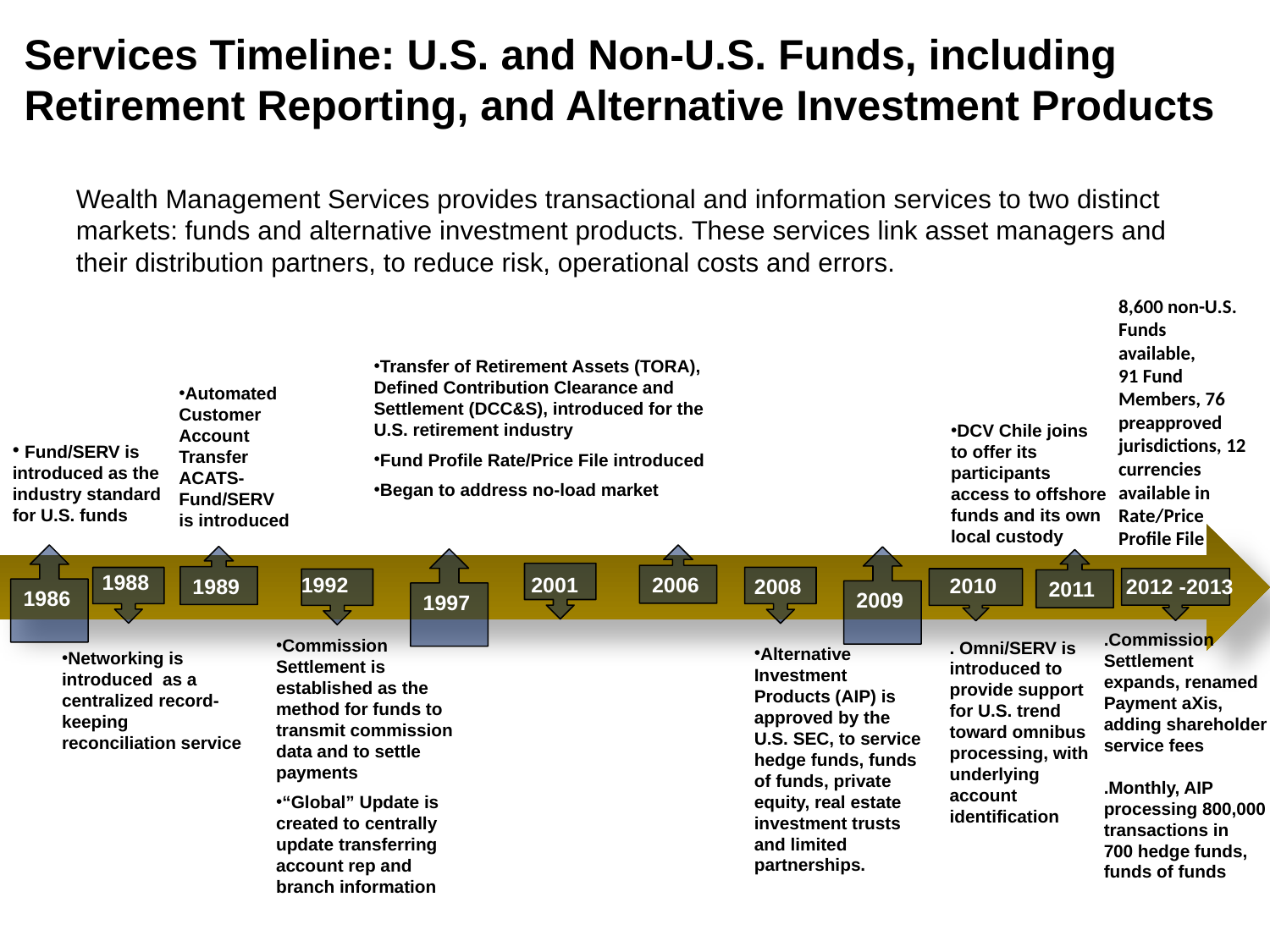

# Services Timeline: U.S. and Non-U.S. Funds, including         Retirement Reporting, and Alternative Investment Products
Wealth Management Services provides transactional and information services to three distinct markets: mutual funds, managed accounts and alternative investment products. These services link asset managers and their distribution partners, lowering risk, operational costs and errors.
Wealth Management Services provides transactional and information services to two distinct markets: funds and alternative investment products. These services link asset managers and their distribution partners, to reduce risk, operational costs and errors.

DCV Chile joins to offer its participants access to offshore funds and its own local custody

8,600 non-U.S.  Funds
available,
91 Fund Members, 76 preapproved jurisdictions, 12 currencies available in Rate/Price Profile File
Transfer of Retirement Assets (TORA), Defined Contribution Clearance and Settlement (DCC&S), introduced for the U.S. retirement industry
Fund Profile Rate/Price File introduced
Began to address no-load market
Automated Customer Account Transfer  ACATS-Fund/SERV is introduced
 Fund/SERV is introduced as the industry standard    for U.S. funds

1986
2006
1989
2009
1997
2011
1988

1992
2001
2010
2008

2012 -2013

.Commission Settlement
expands, renamed Payment aXis,
adding shareholder service fees

.Monthly, AIP processing 800,000 transactions in
700 hedge funds,
funds of funds
Commission Settlement is established as the method for funds to transmit commission data and to settle payments
“Global” Update is created to centrally update transferring account rep and branch information
. Omni/SERV is introduced to provide support for U.S. trend toward omnibus processing, with
underlying account identification
Alternative Investment Products (AIP) is approved by the U.S. SEC, to service hedge funds, funds of funds, private equity, real estate investment trusts and limited partnerships.
Networking is introduced  as a centralized record-keeping reconciliation service